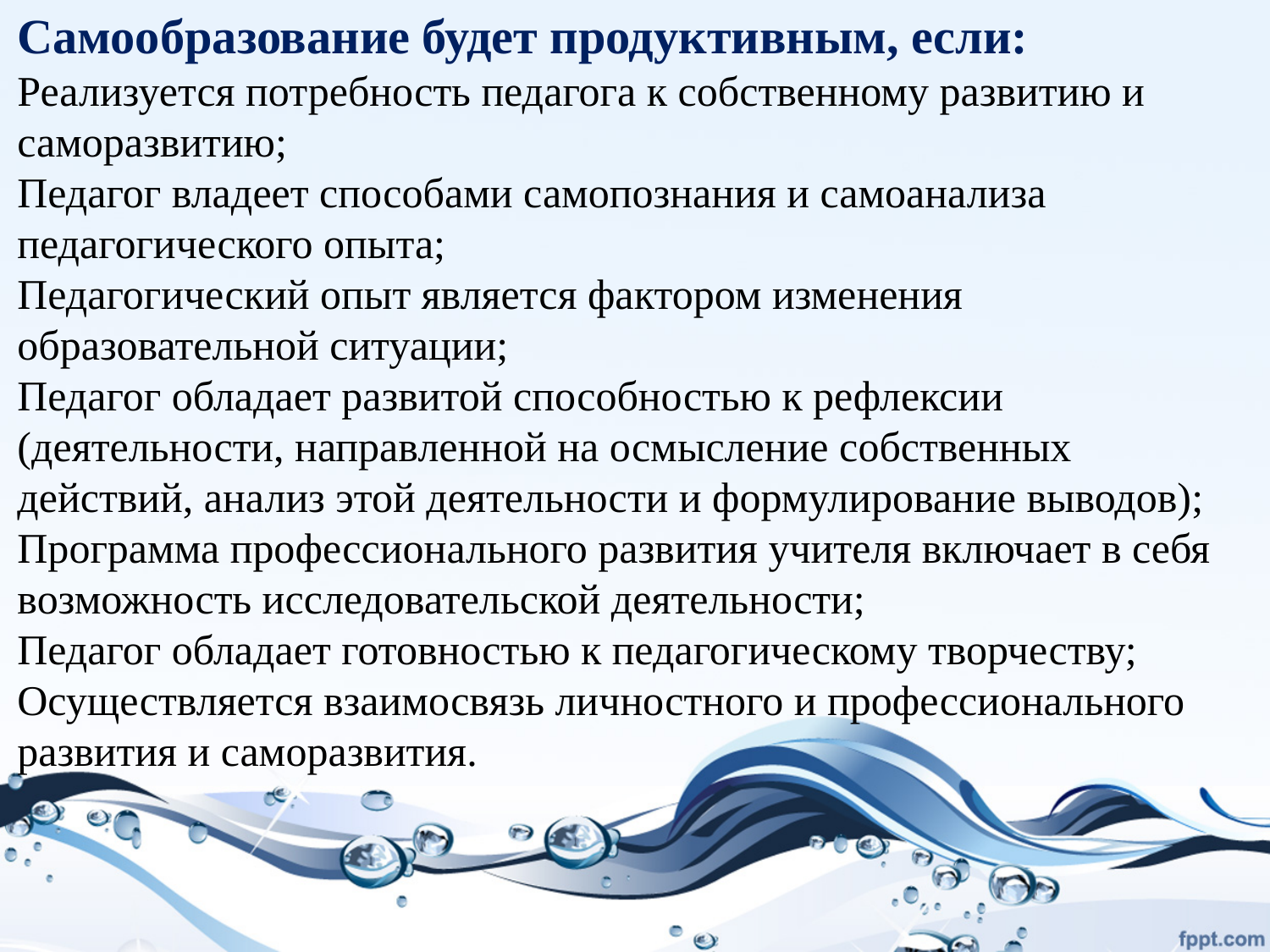

Самообразование будет продуктивным, если: Реализуется потребность педагога к собственному развитию и саморазвитию;
Педагог владеет способами самопознания и самоанализа педагогического опыта;
Педагогический опыт является фактором изменения образовательной ситуации;
Педагог обладает развитой способностью к рефлексии (деятельности, направленной на осмысление собственных действий, анализ этой деятельности и формулирование выводов); Программа профессионального развития учителя включает в себя возможность исследовательской деятельности;
Педагог обладает готовностью к педагогическому творчеству; Осуществляется взаимосвязь личностного и профессионального развития и саморазвития.